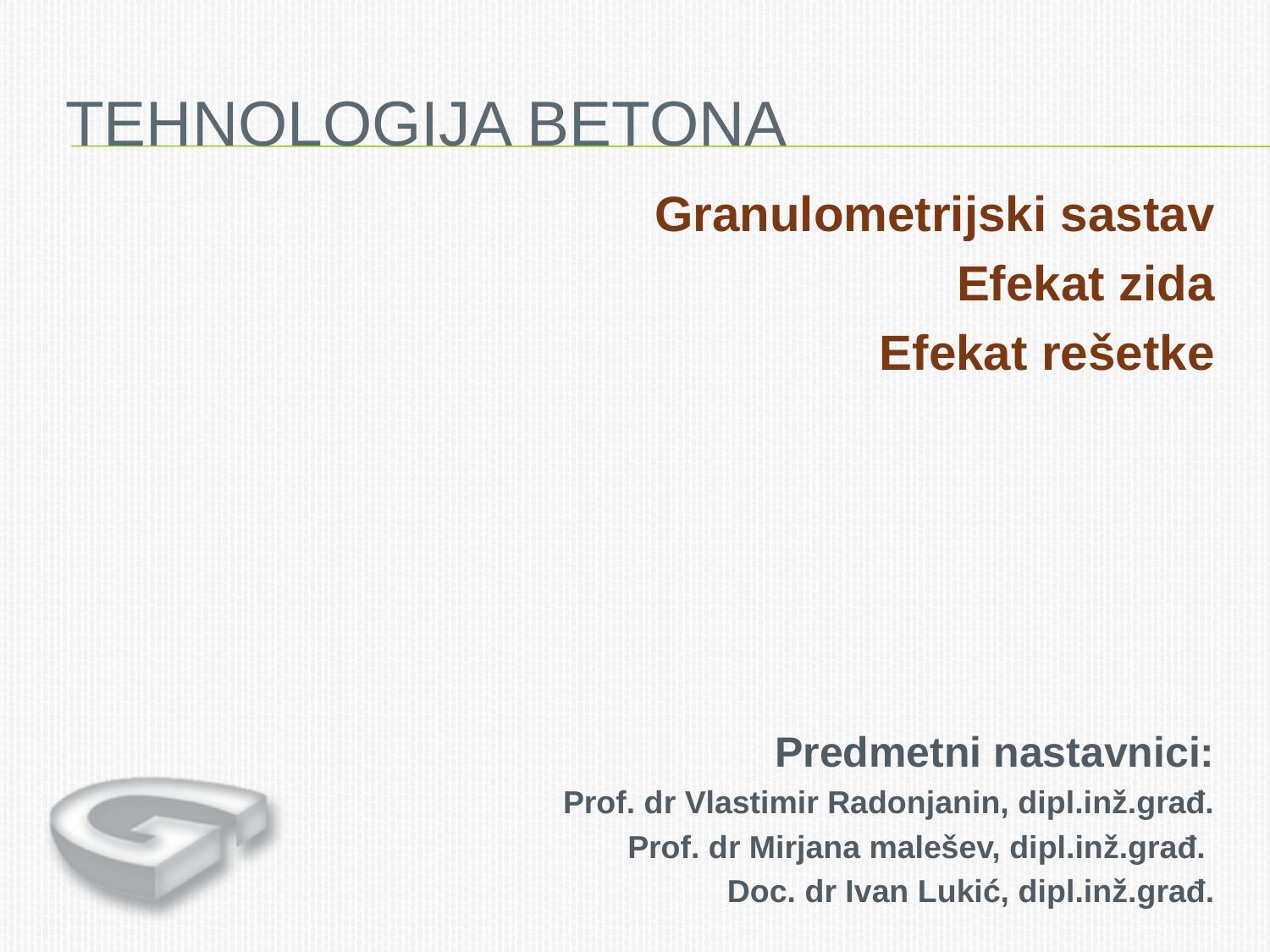

# Tehnologija betona
Granulometrijski sastav
Efekat zida
Efekat rešetke
Predmetni nastavnici:
Prof. dr Vlastimir Radonjanin, dipl.inž.građ.
Prof. dr Mirjana malešev, dipl.inž.građ.
Doc. dr Ivan Lukić, dipl.inž.građ.